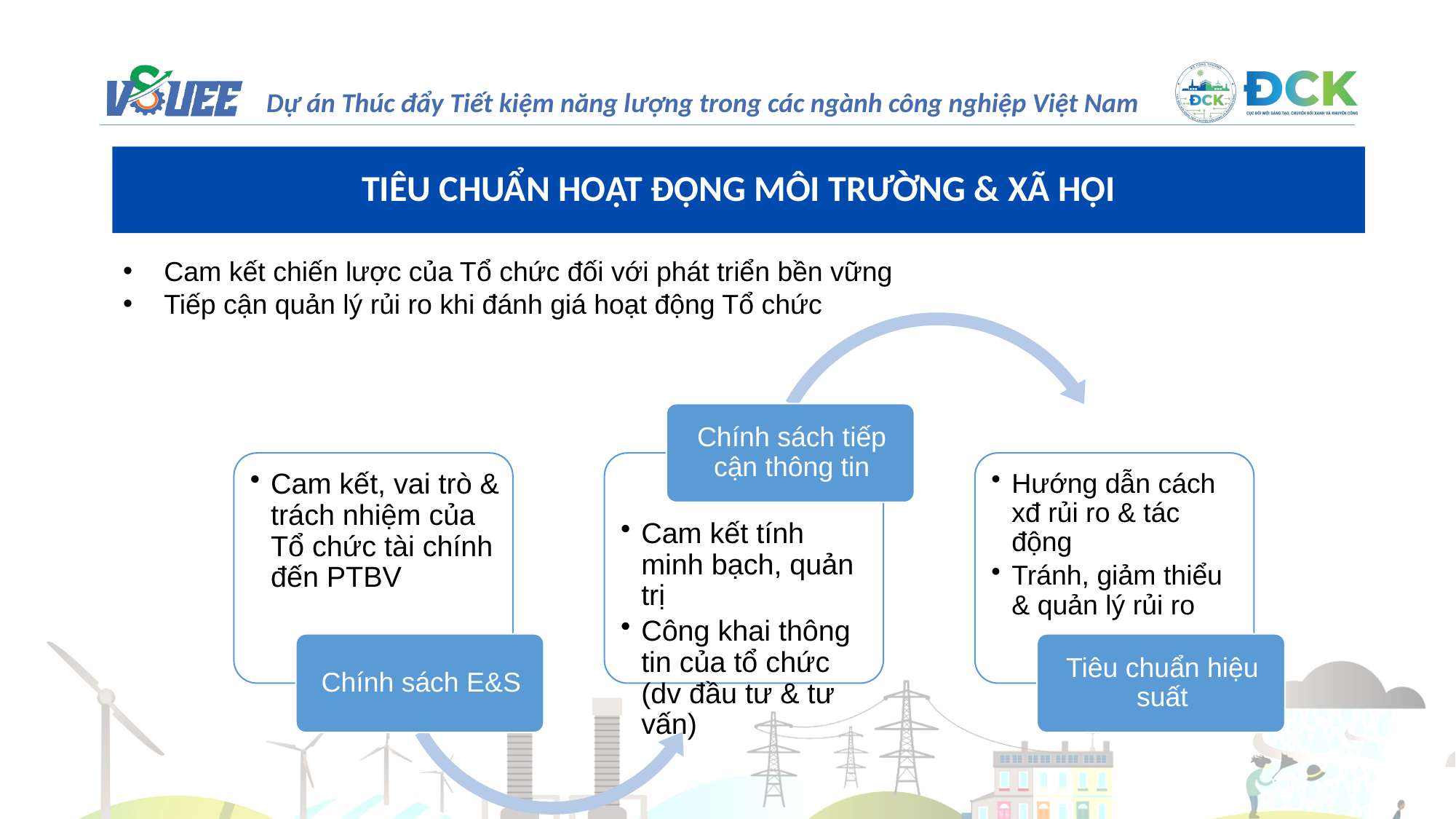

TIÊU CHUẨN HOẠT ĐỘNG MÔI TRƯỜNG & XÃ HỘI
Cam kết chiến lược của Tổ chức đối với phát triển bền vững
Tiếp cận quản lý rủi ro khi đánh giá hoạt động Tổ chức
Cam kết, vai trò & trách nhiệm của Tổ chức tài chính đến PTBV
Chính sách E&S
Cam kết tính minh bạch, quản trị
Công khai thông tin của tổ chức (dv đầu tư & tư vấn)
Chính sách tiếp cận thông tin
Hướng dẫn cách xđ rủi ro & tác động
Tránh, giảm thiểu & quản lý rủi ro
Tiêu chuẩn hiệu suất